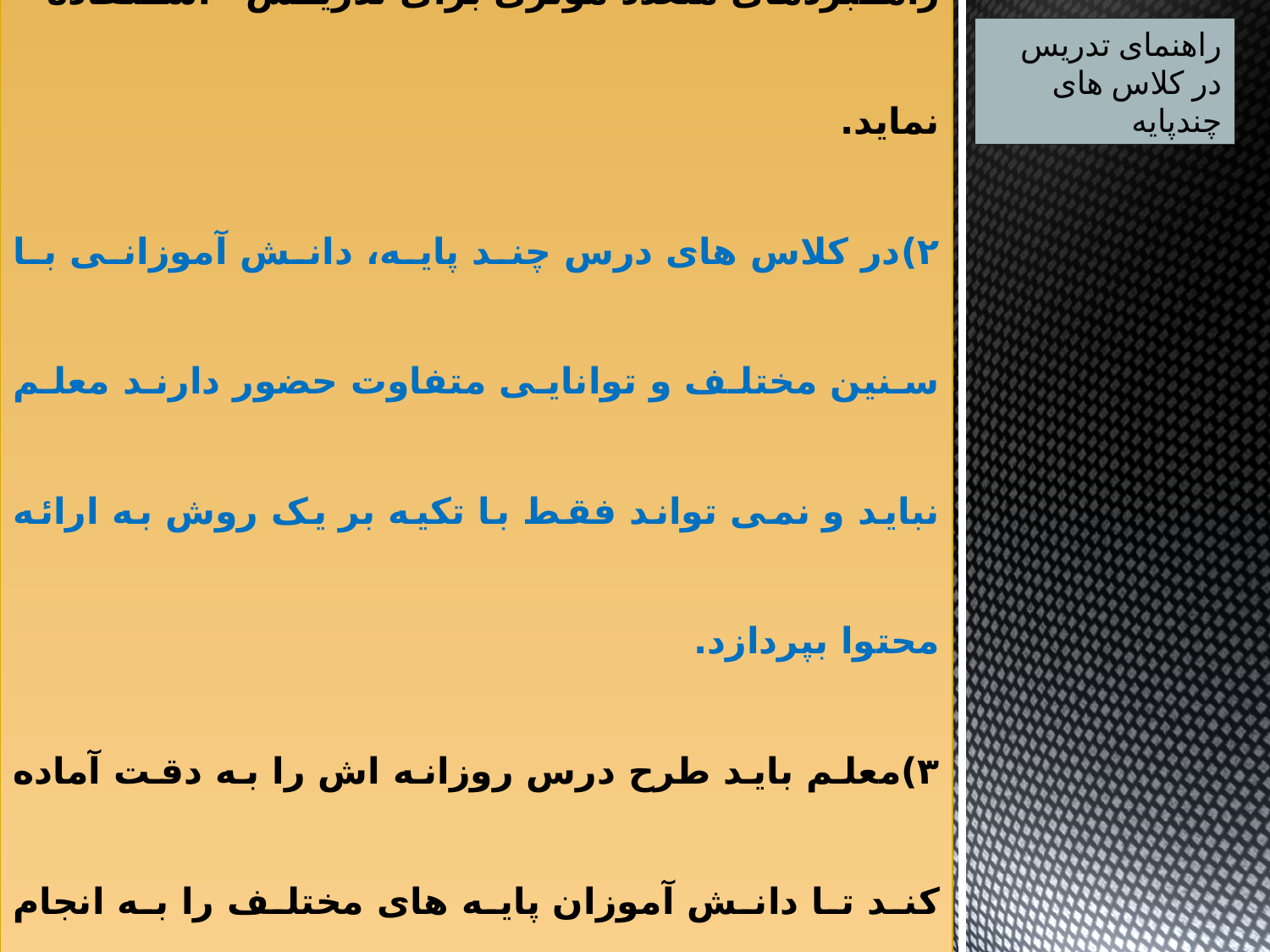

رهنمودهایی جهت مدیریت مؤثر در کلاس های چند پایه:
۱)معلم کلاس درس چند پایه باید ازروشها ، فنون و راهبردهای متعدد مؤثری برای تدریس استفاده  نماید.
۲)در کلاس های درس چند پایه، دانش آموزانی با سنین مختلف و توانایی متفاوت حضور دارند معلم نباید و نمی تواند فقط با تکیه بر یک روش به ارائه محتوا بپردازد.
۳)معلم باید طرح درس روزانه اش را به دقت آماده کند تا دانش آموزان پایه های مختلف را به انجام انواعی از فعالیت های یادگیری سودمند وادار سازد.

راهنمای تدریس در کلاس های چندپایه